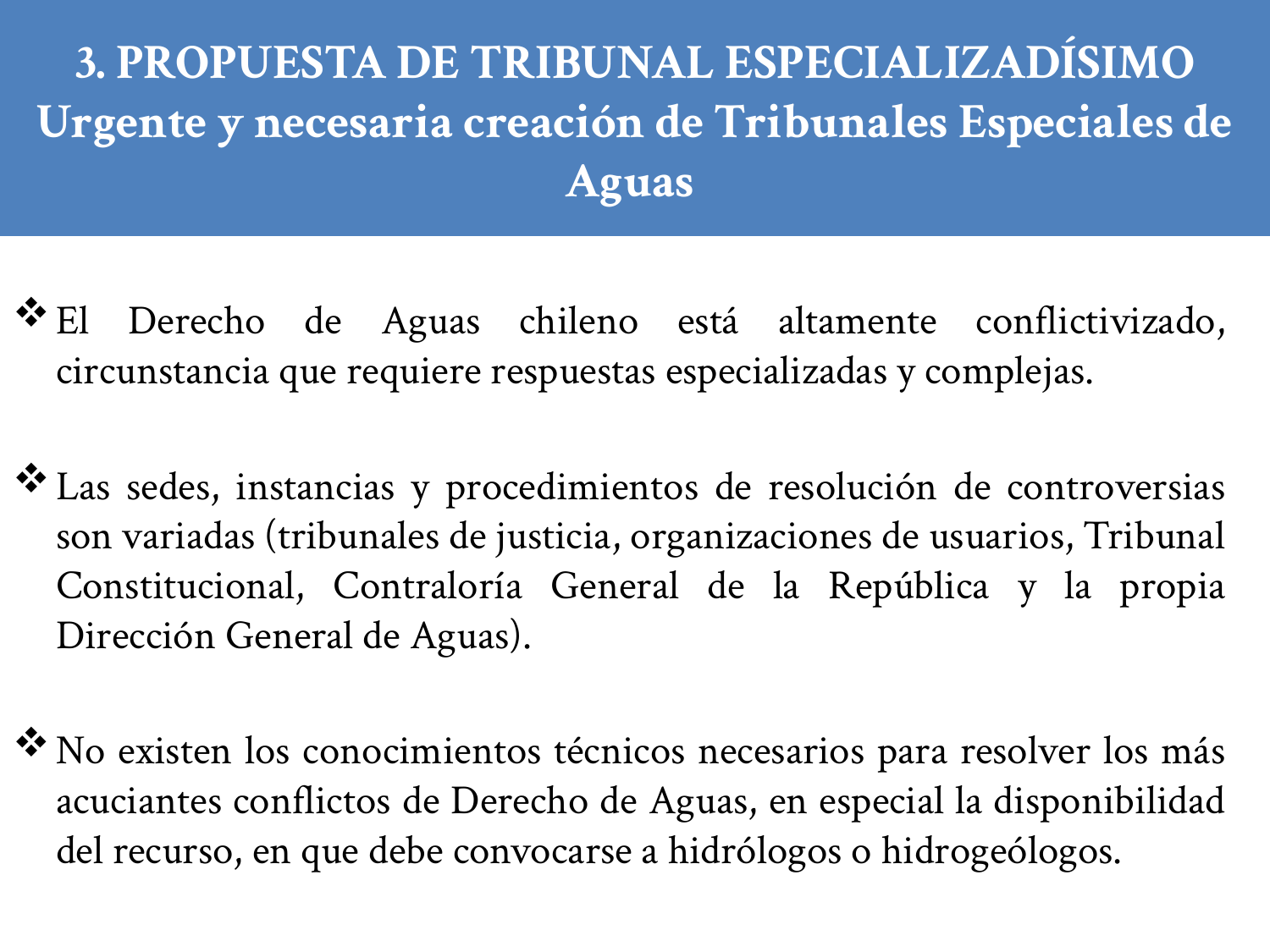

# 3. PROPUESTA DE TRIBUNAL ESPECIALIZADÍSIMO Urgente y necesaria creación de Tribunales Especiales de Aguas
El Derecho de Aguas chileno está altamente conflictivizado, circunstancia que requiere respuestas especializadas y complejas.

Las sedes, instancias y procedimientos de resolución de controversias son variadas (tribunales de justicia, organizaciones de usuarios, Tribunal Constitucional, Contraloría General de la República y la propia Dirección General de Aguas).

No existen los conocimientos técnicos necesarios para resolver los más acuciantes conflictos de Derecho de Aguas, en especial la disponibilidad del recurso, en que debe convocarse a hidrólogos o hidrogeólogos.